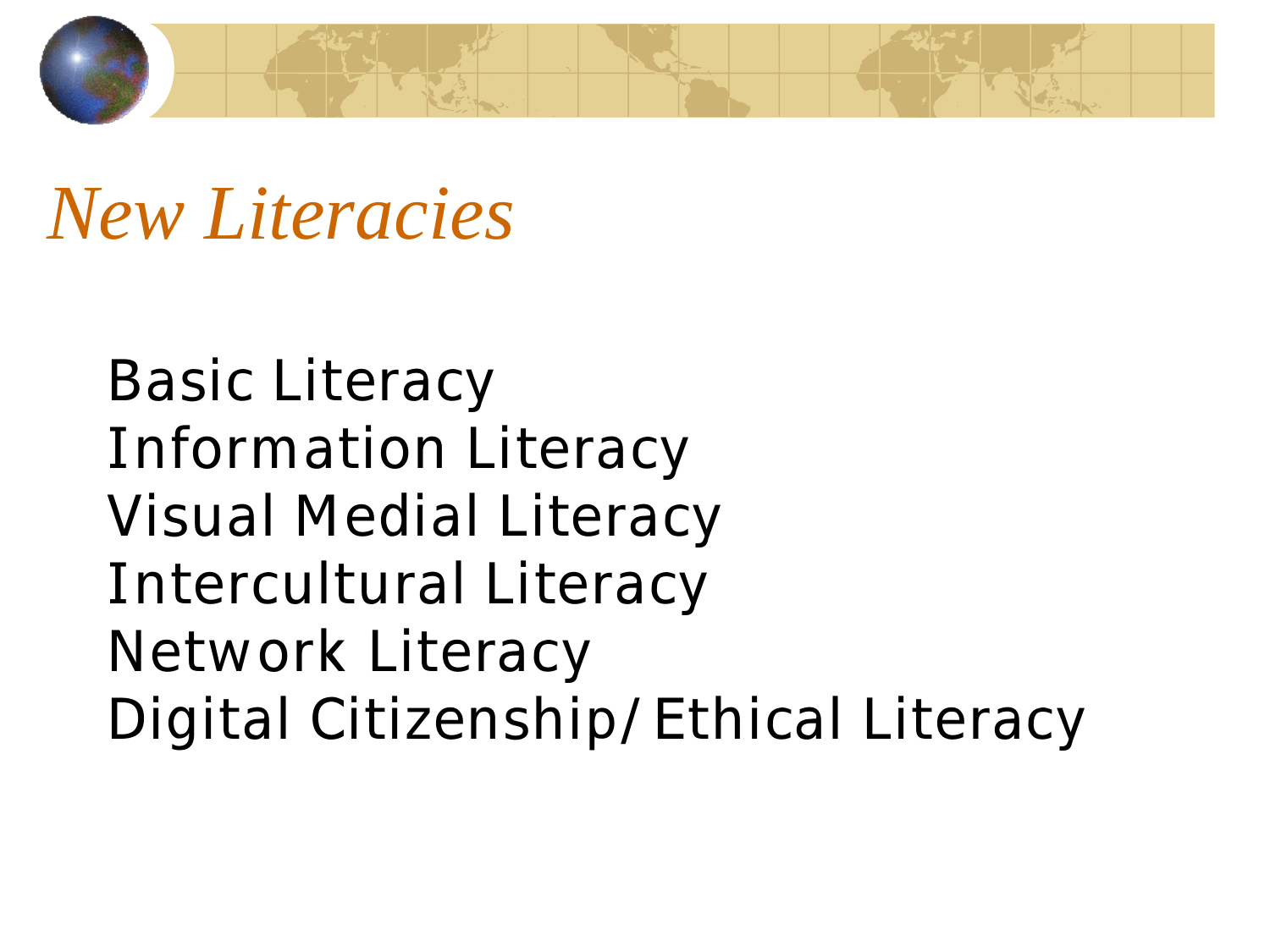

# New Literacies
Basic Literacy
Information Literacy
Visual Medial Literacy
Intercultural Literacy
Network Literacy
Digital Citizenship/Ethical Literacy